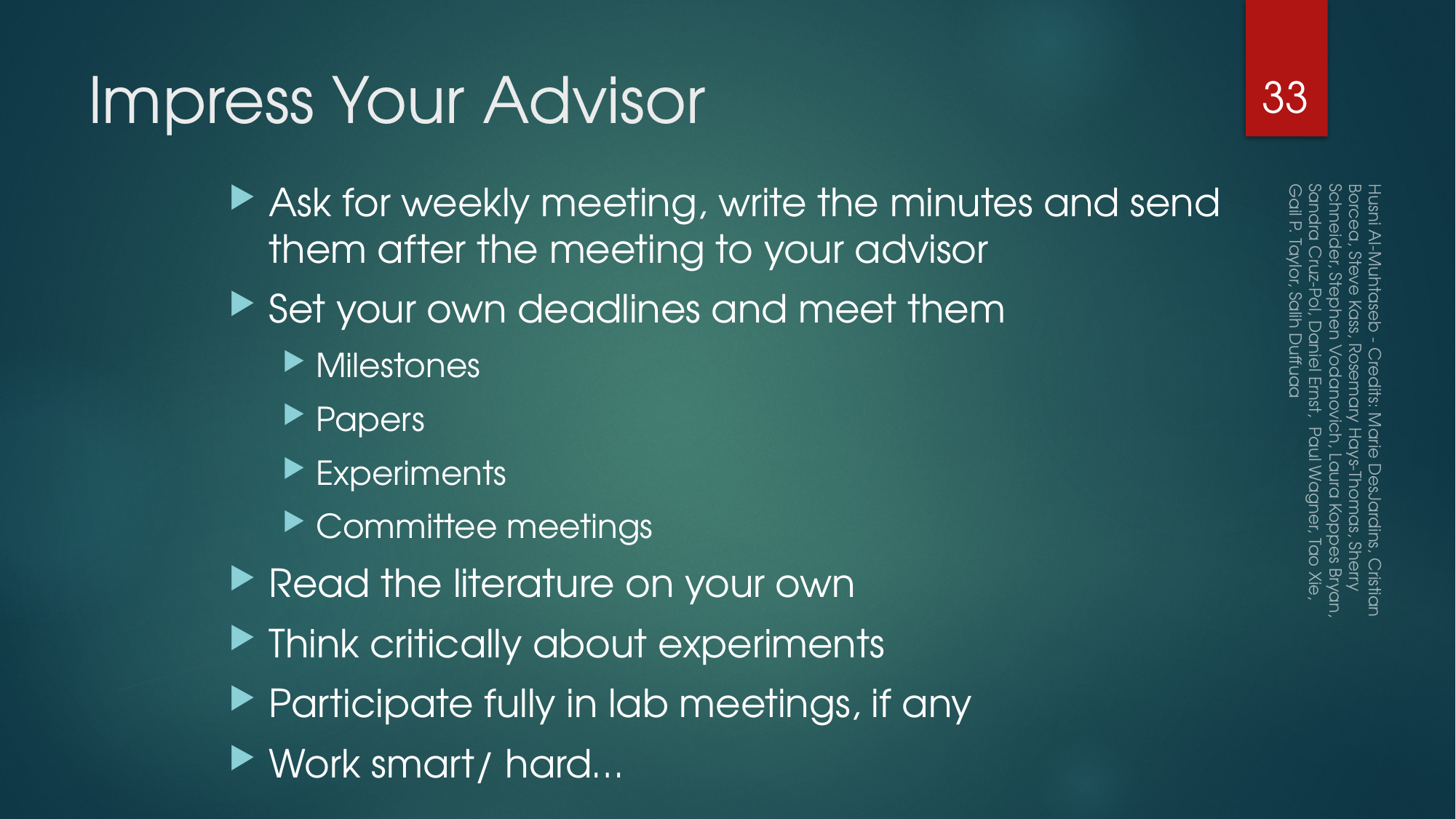

33
# Impress Your Advisor
Ask for weekly meeting, write the minutes and send them after the meeting to your advisor
Set your own deadlines and meet them
Milestones
Papers
Experiments
Committee meetings
Read the literature on your own
Think critically about experiments
Participate fully in lab meetings, if any
Work smart/ hard…

Husni Al-Muhtaseb - Credits: Marie DesJardins, Cristian Borcea, Steve Kass, Rosemary Hays-Thomas, Sherry Schneider, Stephen Vodanovich, Laura Koppes Bryan, Sandra Cruz-Pol, Daniel Ernst,  Paul Wagner, Tao Xie, Gail P. Taylor, Salih Duffuaa